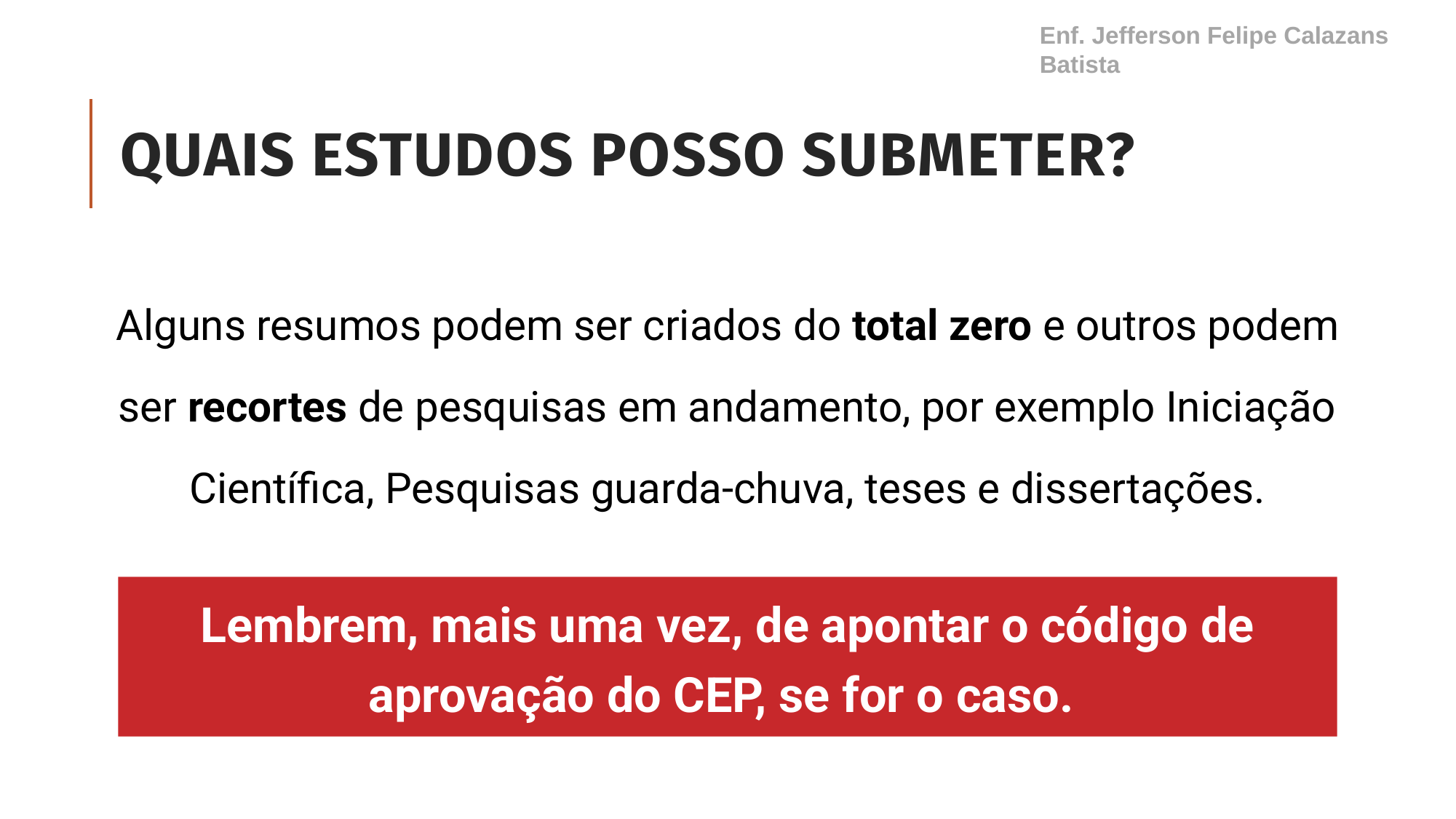

Enf. Jefferson Felipe Calazans Batista
# Quais estudos posso submeter?
Alguns resumos podem ser criados do total zero e outros podem ser recortes de pesquisas em andamento, por exemplo Iniciação Científica, Pesquisas guarda-chuva, teses e dissertações.
Lembrem, mais uma vez, de apontar o código de aprovação do CEP, se for o caso.